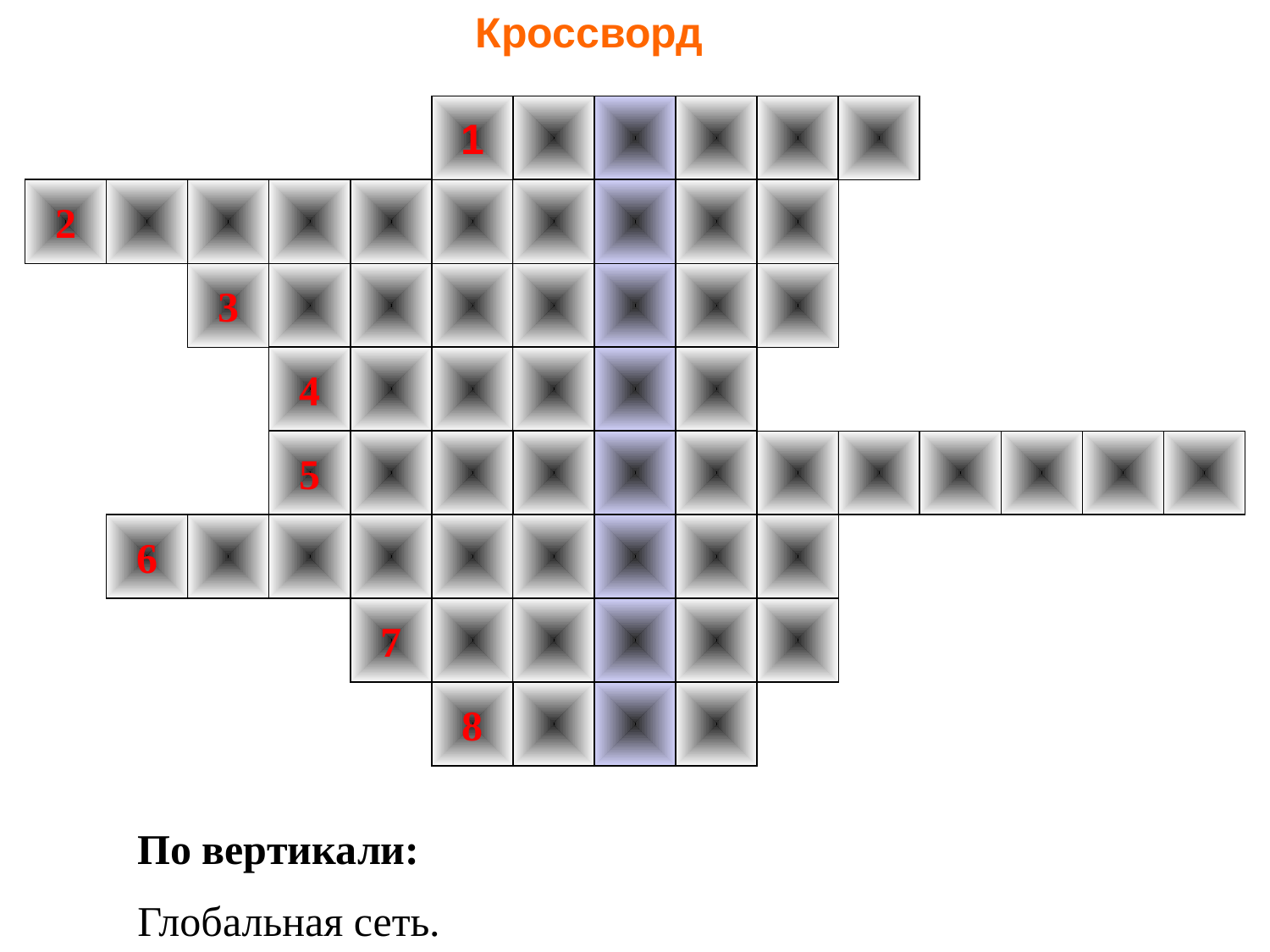

Кроссворд
1

2

3

4

5

6

7

8

По вертикали:
Глобальная сеть.